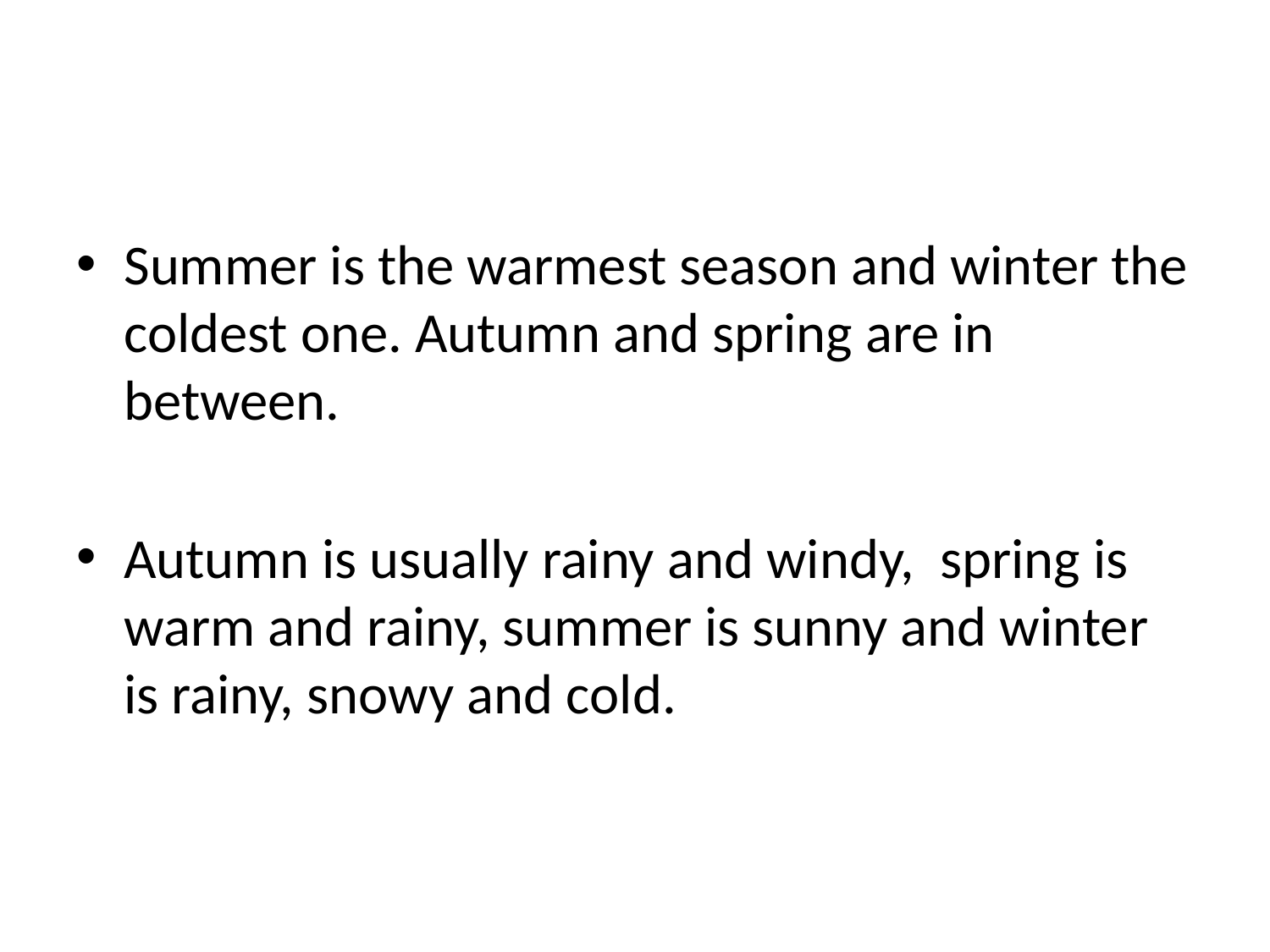

Summer is the warmest season and winter the coldest one. Autumn and spring are in between.

Autumn is usually rainy and windy,  spring is warm and rainy, summer is sunny and winter is rainy, snowy and cold.